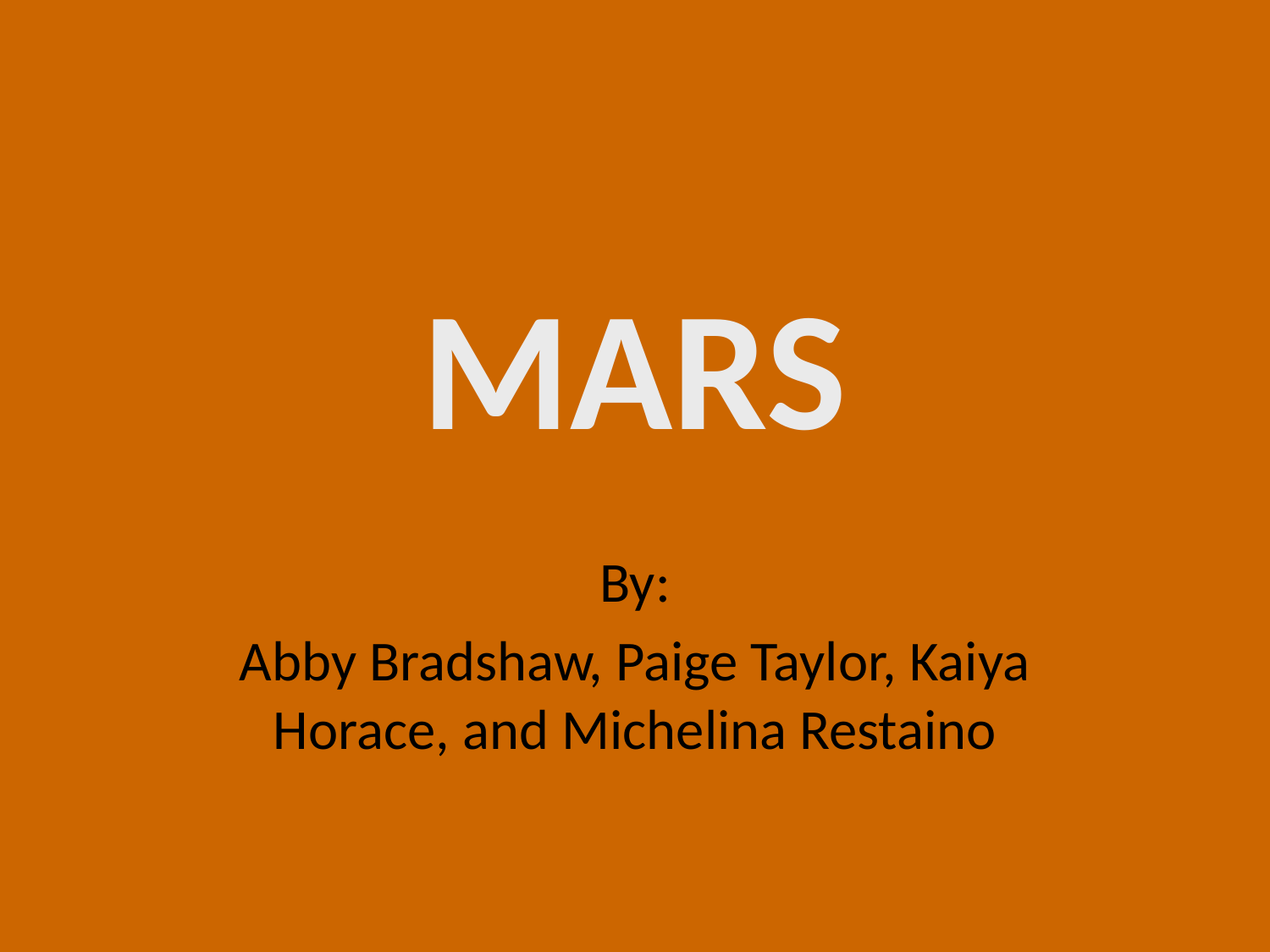

MARS
By:
Abby Bradshaw, Paige Taylor, Kaiya Horace, and Michelina Restaino